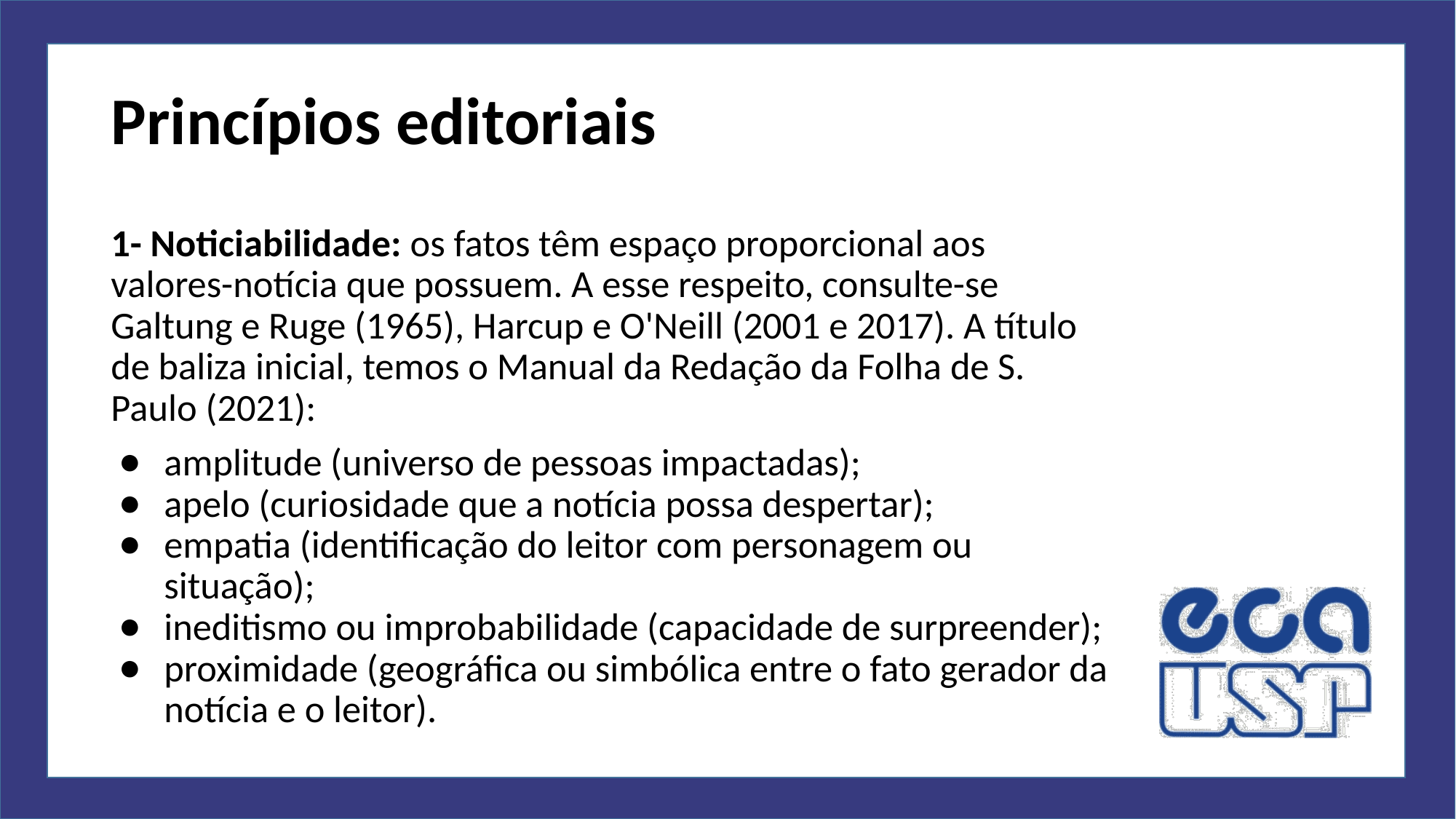

# Princípios editoriais
1- Noticiabilidade: os fatos têm espaço proporcional aos valores-notícia que possuem. A esse respeito, consulte-se Galtung e Ruge (1965), Harcup e O'Neill (2001 e 2017). A título de baliza inicial, temos o Manual da Redação da Folha de S. Paulo (2021):
amplitude (universo de pessoas impactadas);
apelo (curiosidade que a notícia possa despertar);
empatia (identificação do leitor com personagem ou situação);
ineditismo ou improbabilidade (capacidade de surpreender);
proximidade (geográfica ou simbólica entre o fato gerador da notícia e o leitor).